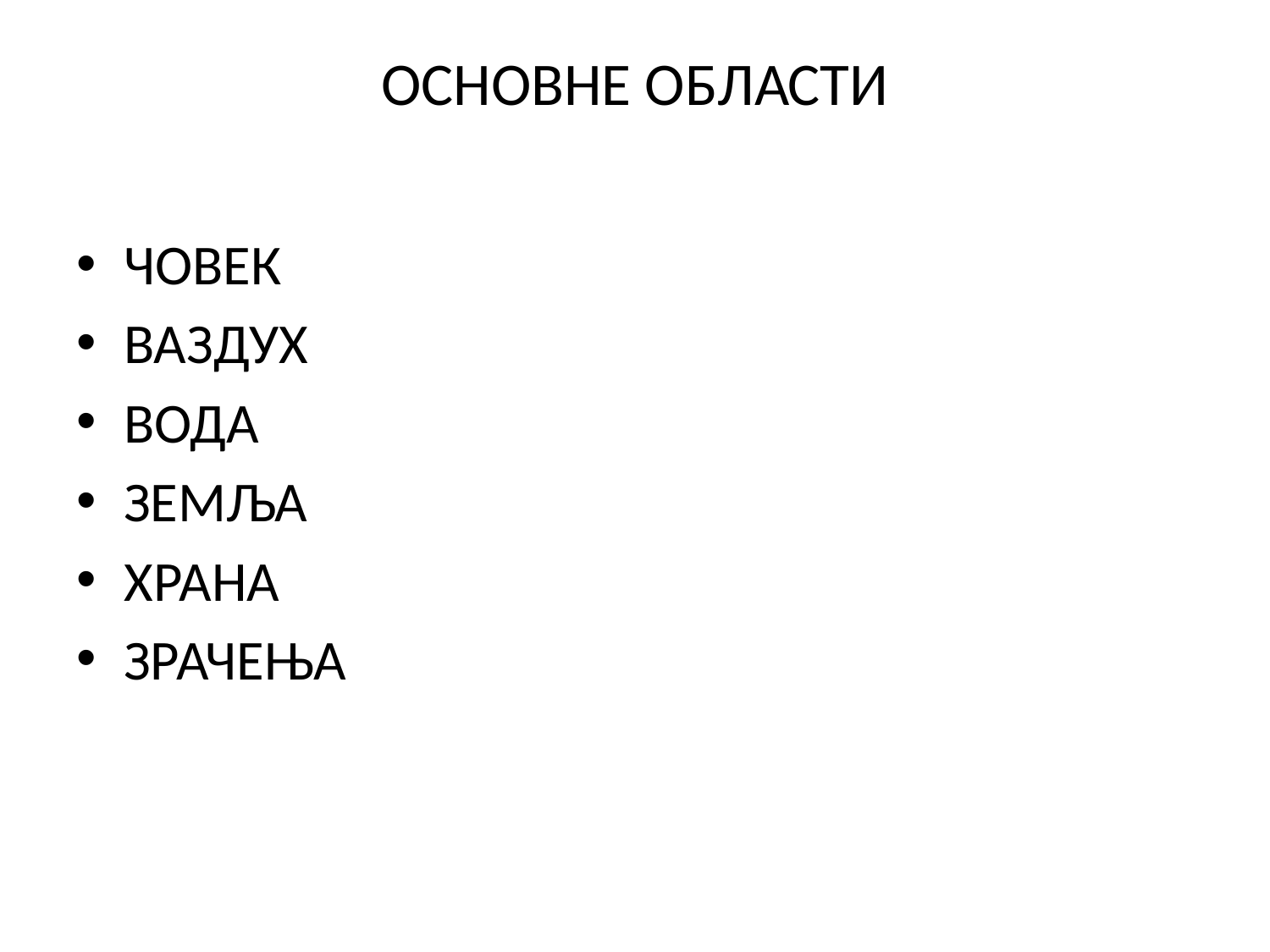

# ОСНОВНЕ ОБЛАСТИ
ЧОВЕК
ВАЗДУХ
ВОДА
ЗЕМЉА
ХРАНА
ЗРАЧЕЊА